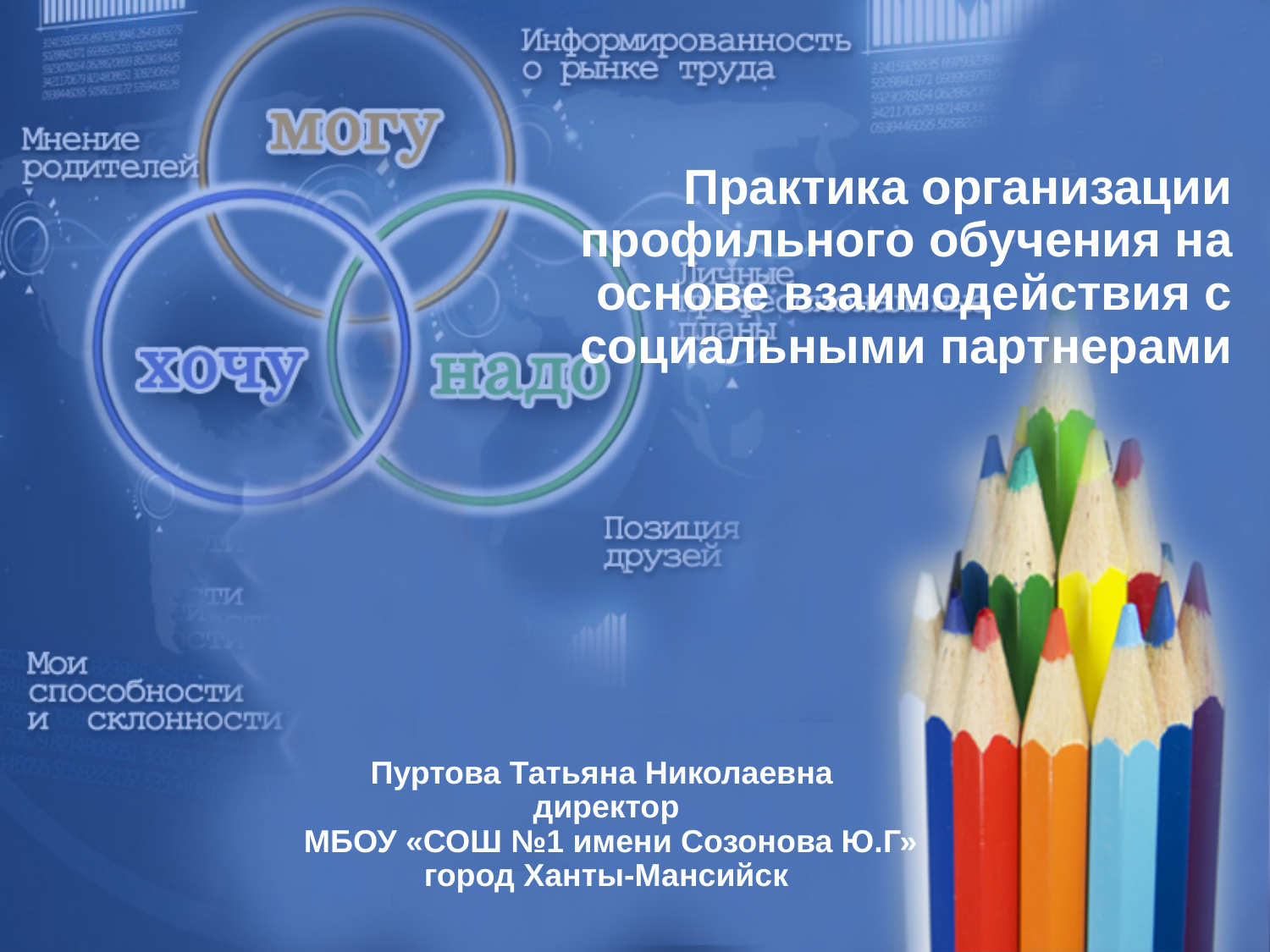

# Практика организации профильного обучения на основе взаимодействия с социальными партнерами
Пуртова Татьяна Николаевна
директор
 МБОУ «СОШ №1 имени Созонова Ю.Г»
город Ханты-Мансийск